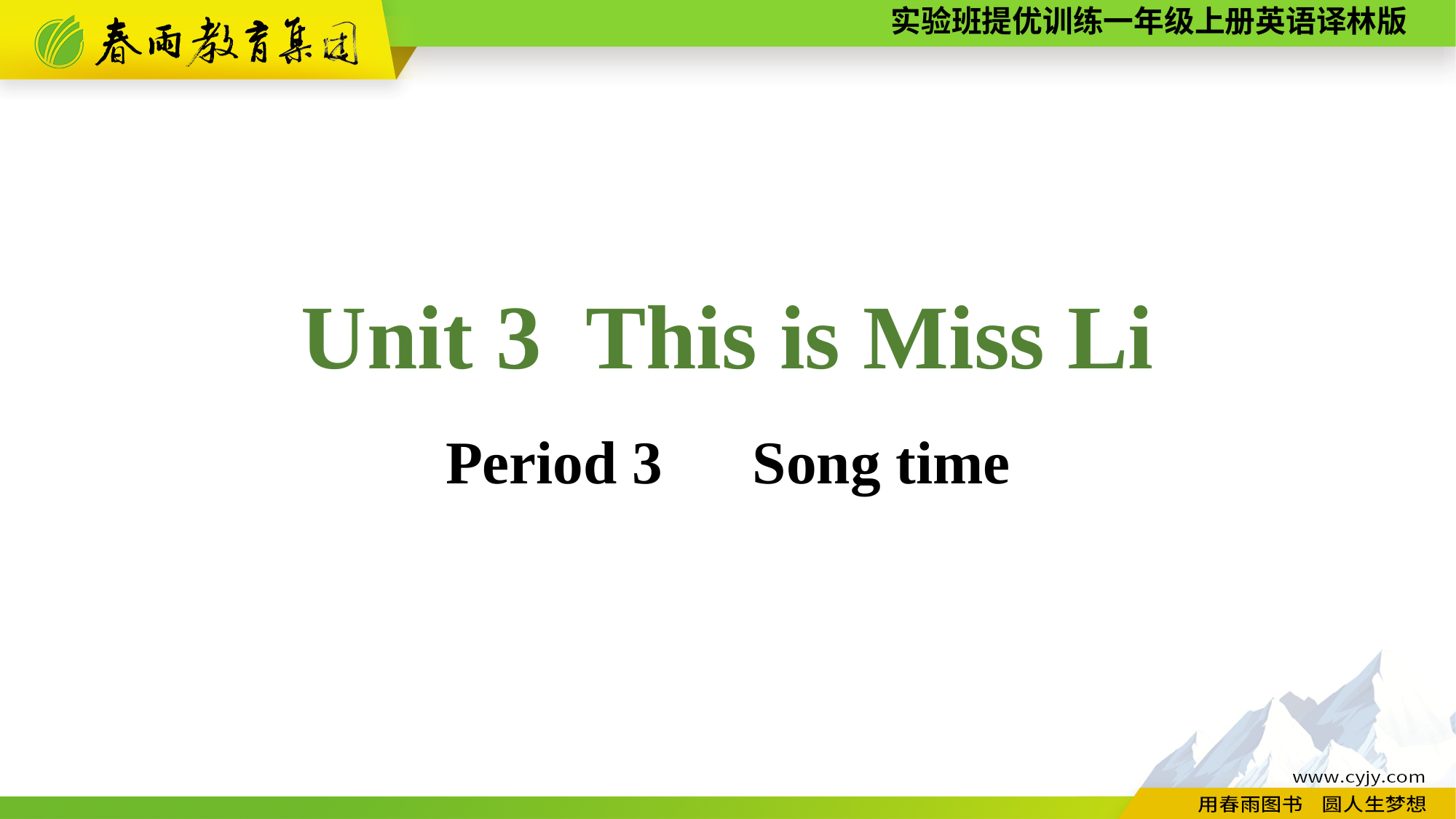

Unit 3  This is Miss Li
Period 3　Song time